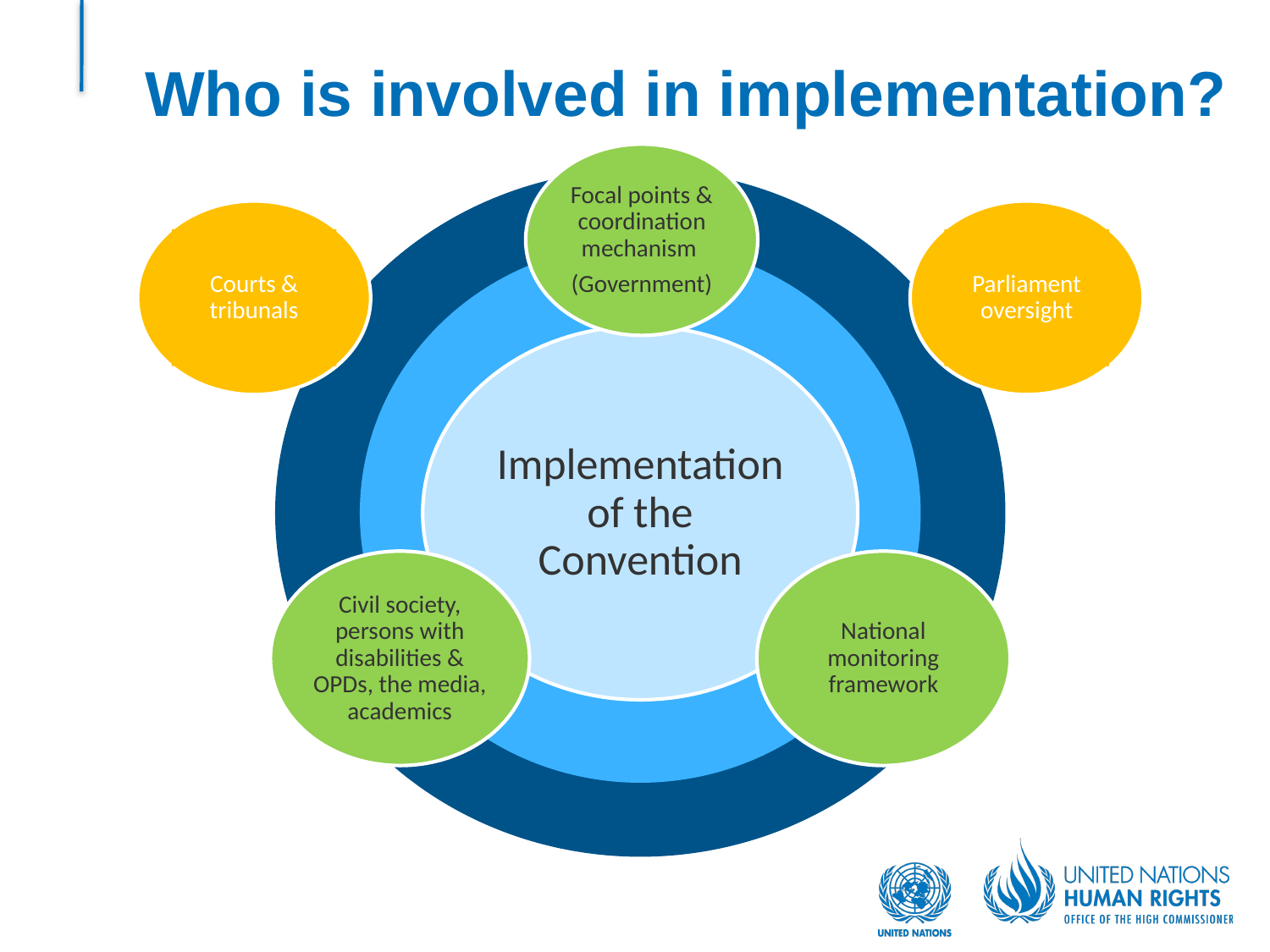

Who is involved in implementation?
Implementation of the Convention
Focal points & coordination mechanism
(Government)
National monitoring framework
Civil society, persons with disabilities & OPDs, the media, academics

Courts & tribunals

Parliament oversight